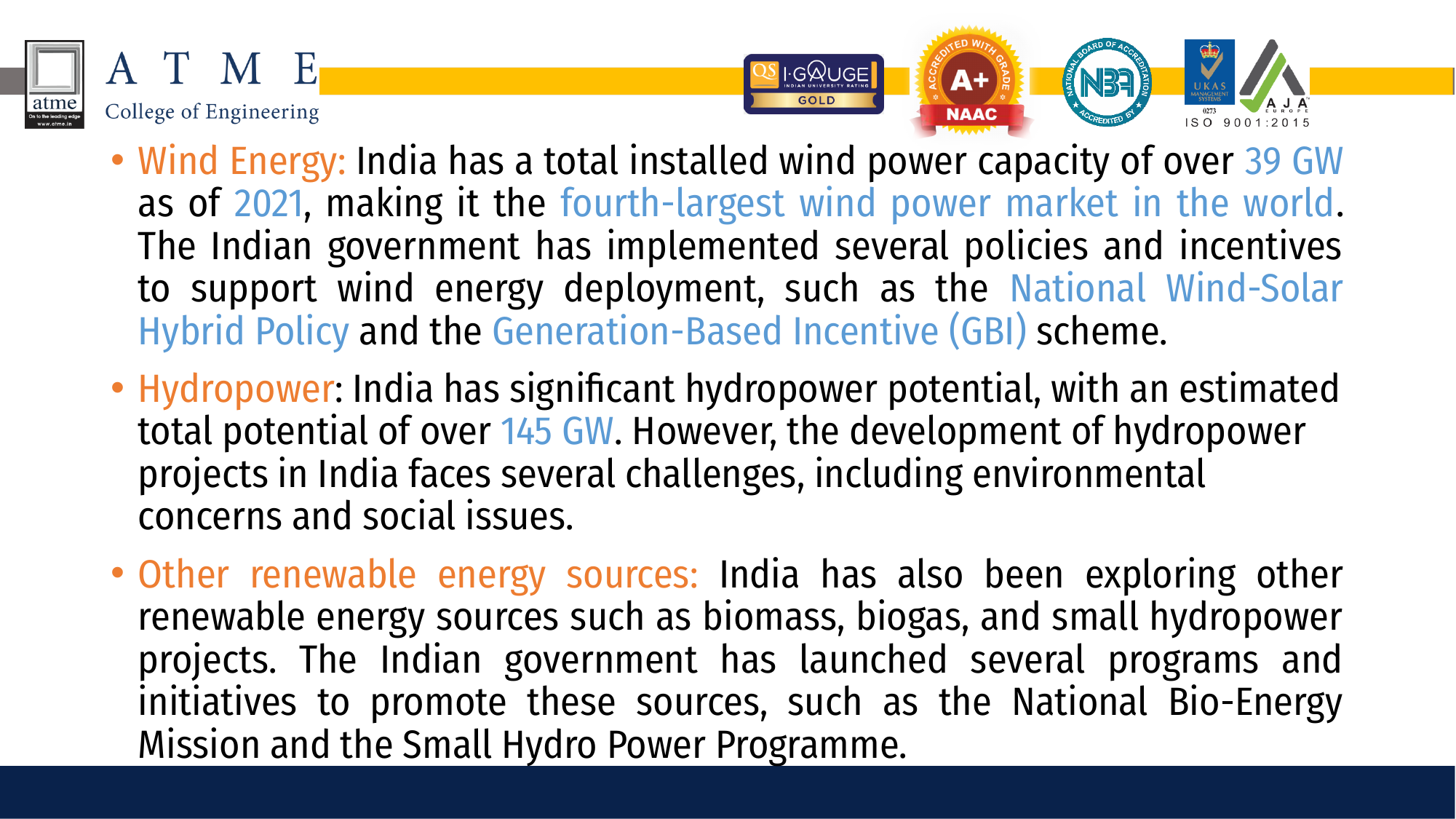

Wind Energy: India has a total installed wind power capacity of over 39 GW as of 2021, making it the fourth-largest wind power market in the world. The Indian government has implemented several policies and incentives to support wind energy deployment, such as the National Wind-Solar Hybrid Policy and the Generation-Based Incentive (GBI) scheme.
Hydropower: India has significant hydropower potential, with an estimated total potential of over 145 GW. However, the development of hydropower projects in India faces several challenges, including environmental concerns and social issues.
Other renewable energy sources: India has also been exploring other renewable energy sources such as biomass, biogas, and small hydropower projects. The Indian government has launched several programs and initiatives to promote these sources, such as the National Bio-Energy Mission and the Small Hydro Power Programme.